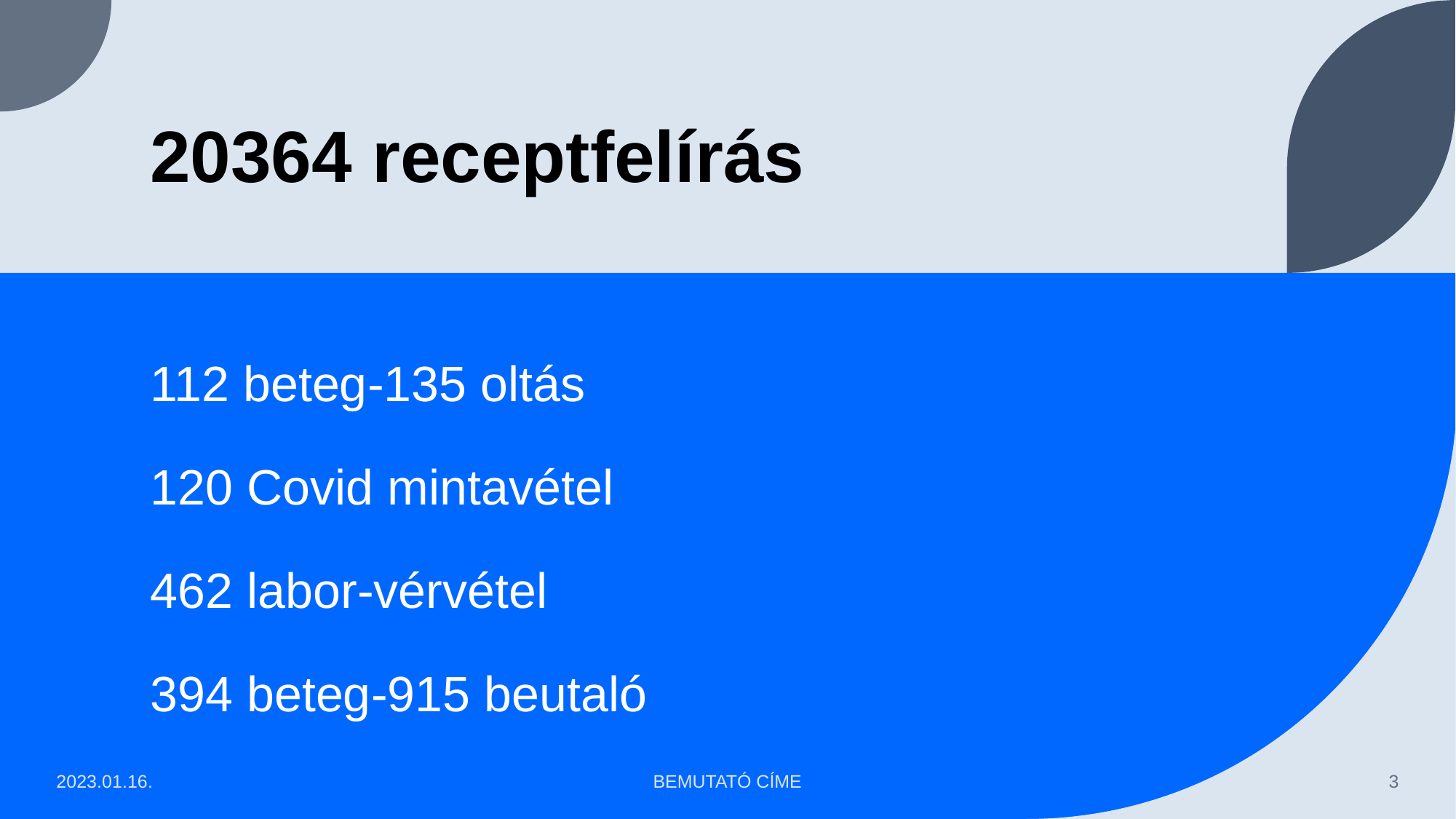

# 20364 receptfelírás
112 beteg-135 oltás
120 Covid mintavétel
462 labor-vérvétel
394 beteg-915 beutaló
2023.01.16.
BEMUTATÓ CÍME
3